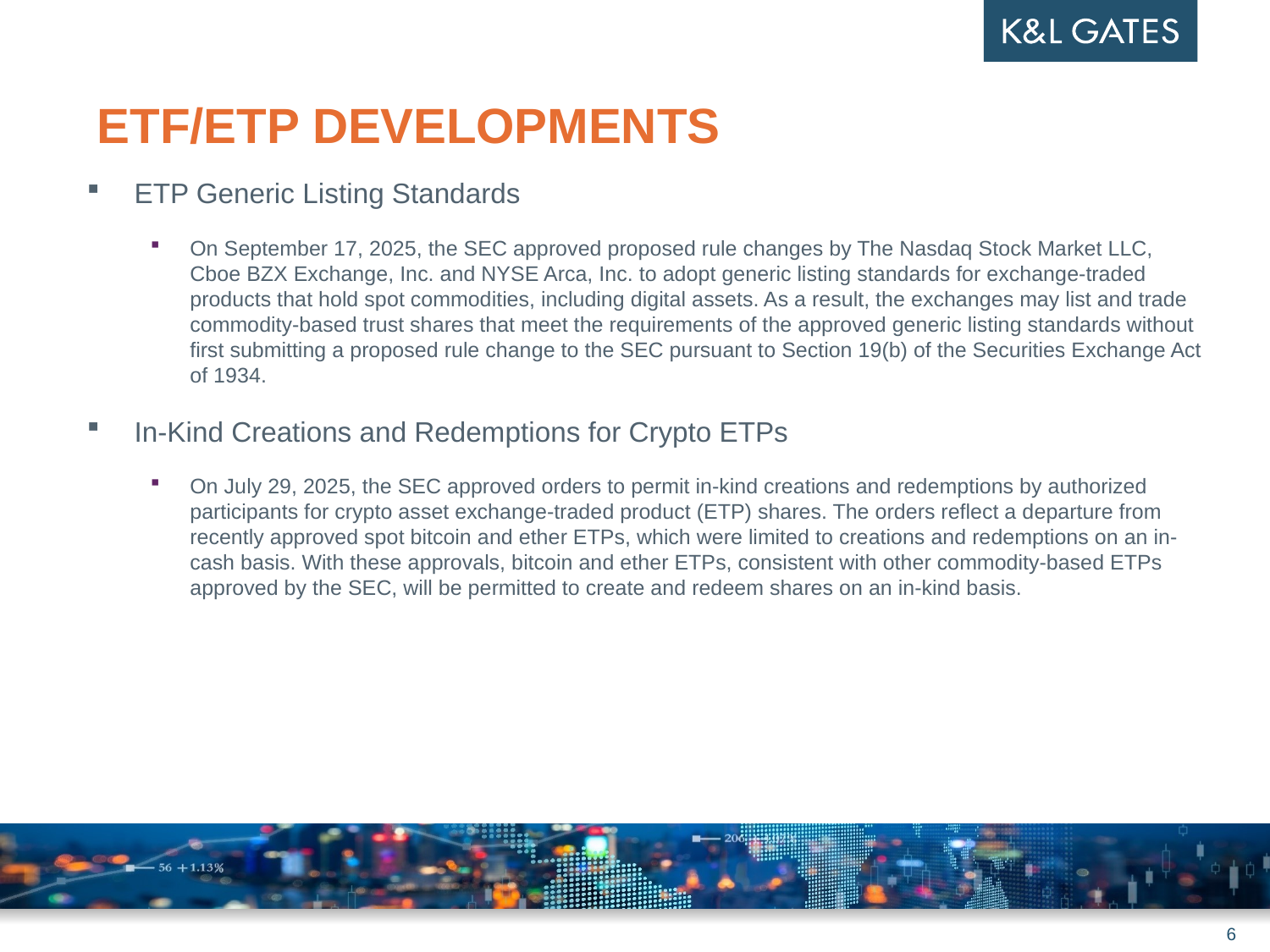

# ETF/ETP Developments
ETP Generic Listing Standards
On September 17, 2025, the SEC approved proposed rule changes by The Nasdaq Stock Market LLC, Cboe BZX Exchange, Inc. and NYSE Arca, Inc. to adopt generic listing standards for exchange-traded products that hold spot commodities, including digital assets. As a result, the exchanges may list and trade commodity-based trust shares that meet the requirements of the approved generic listing standards without first submitting a proposed rule change to the SEC pursuant to Section 19(b) of the Securities Exchange Act of 1934.
In-Kind Creations and Redemptions for Crypto ETPs
On July 29, 2025, the SEC approved orders to permit in-kind creations and redemptions by authorized participants for crypto asset exchange-traded product (ETP) shares. The orders reflect a departure from recently approved spot bitcoin and ether ETPs, which were limited to creations and redemptions on an in-cash basis. With these approvals, bitcoin and ether ETPs, consistent with other commodity-based ETPs approved by the SEC, will be permitted to create and redeem shares on an in-kind basis.
6